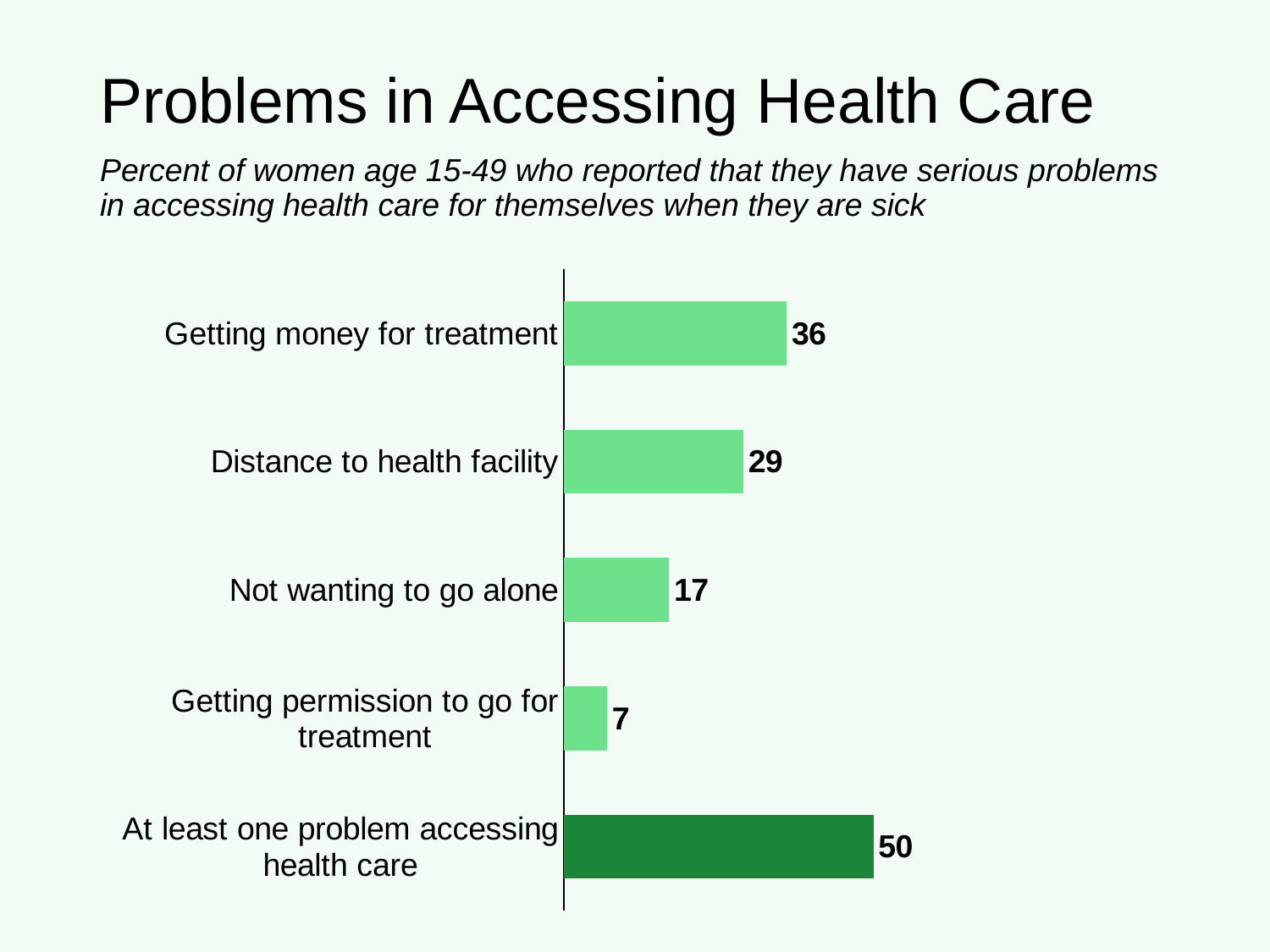

# Problems in Accessing Health Care
Percent of women age 15-49 who reported that they have serious problems in accessing health care for themselves when they are sick

### Chart

| Category | Column3 |
|---|---|
| At least one problem accessing health care | 50.0 |
| Getting permission to go for treatment | 7.0 |
| Not wanting to go alone | 17.0 |
| Distance to health facility | 29.0 |
| Getting money for treatment | 36.0 |